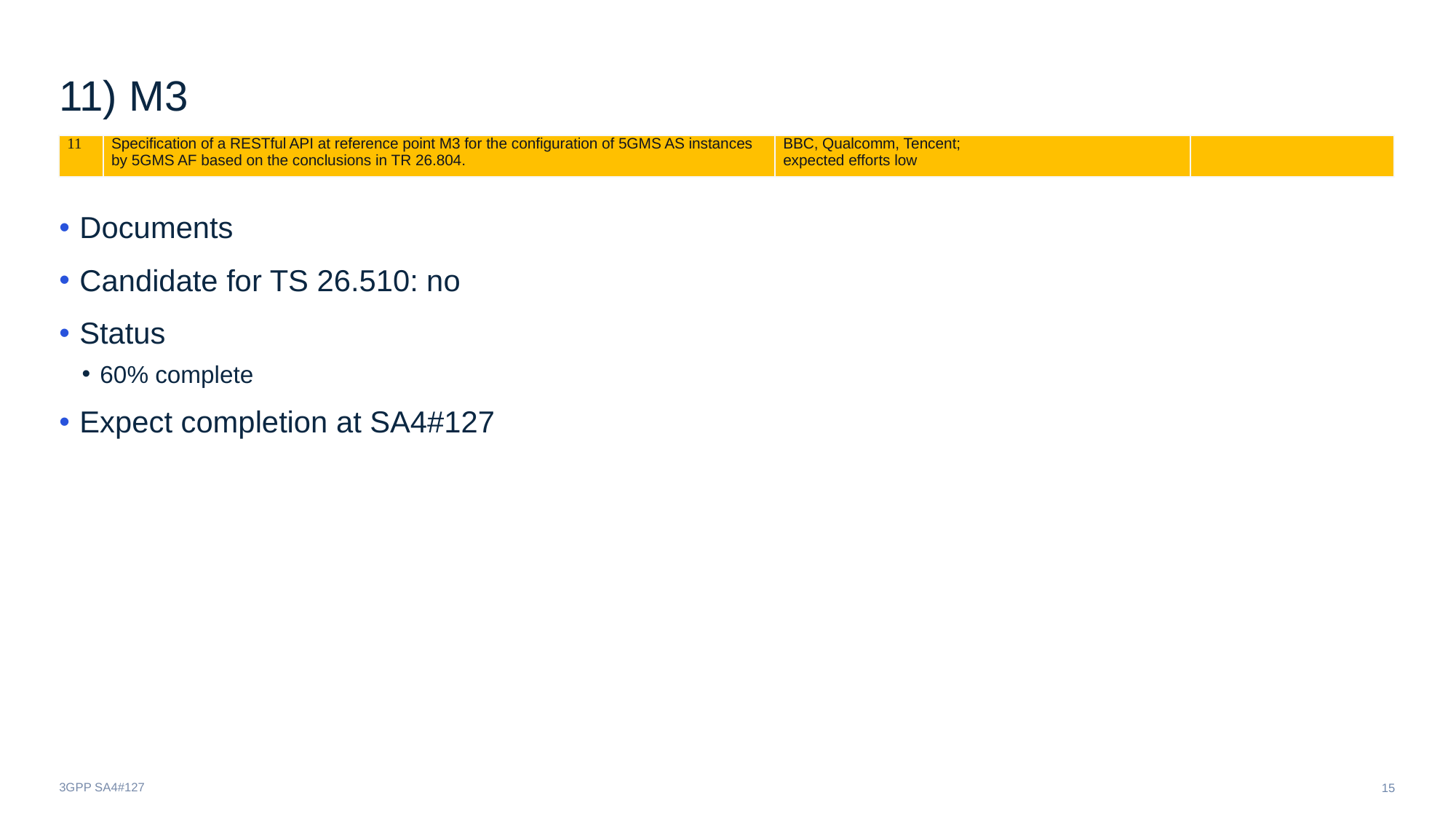

# 11) M3
| 11 | Specification of a RESTful API at reference point M3 for the configuration of 5GMS AS instances by 5GMS AF based on the conclusions in TR 26.804. | BBC, Qualcomm, Tencent; expected efforts low |  |
| --- | --- | --- | --- |
Documents
Candidate for TS 26.510: no
Status
60% complete
Expect completion at SA4#127

3GPP SA4#127